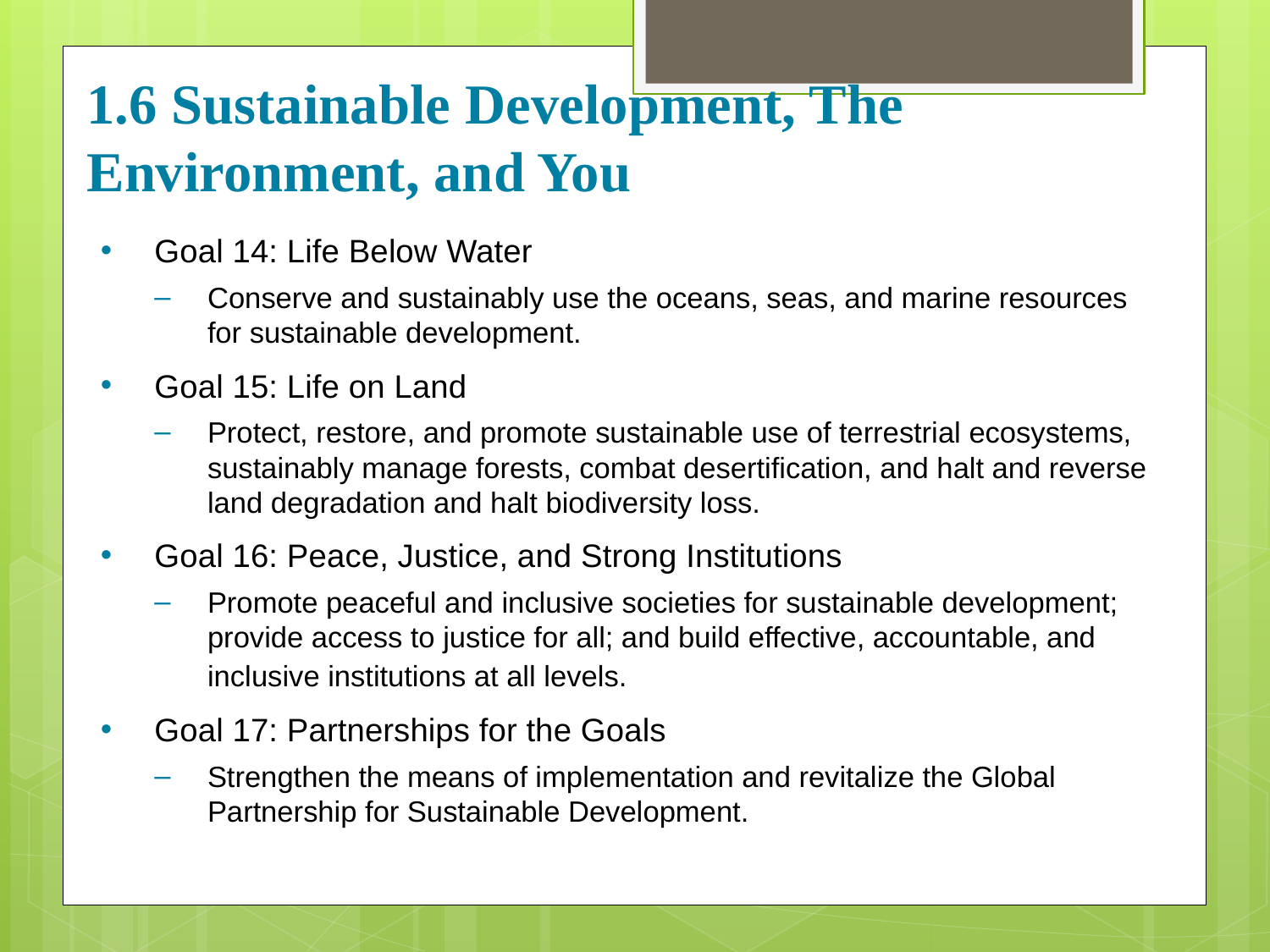

# 1.6 Sustainable Development, The Environment, and You
Goal 14: Life Below Water
Conserve and sustainably use the oceans, seas, and marine resources for sustainable development.
Goal 15: Life on Land
Protect, restore, and promote sustainable use of terrestrial ecosystems, sustainably manage forests, combat desertification, and halt and reverse land degradation and halt biodiversity loss.
Goal 16: Peace, Justice, and Strong Institutions
Promote peaceful and inclusive societies for sustainable development; provide access to justice for all; and build effective, accountable, and inclusive institutions at all levels.
Goal 17: Partnerships for the Goals
Strengthen the means of implementation and revitalize the Global Partnership for Sustainable Development.